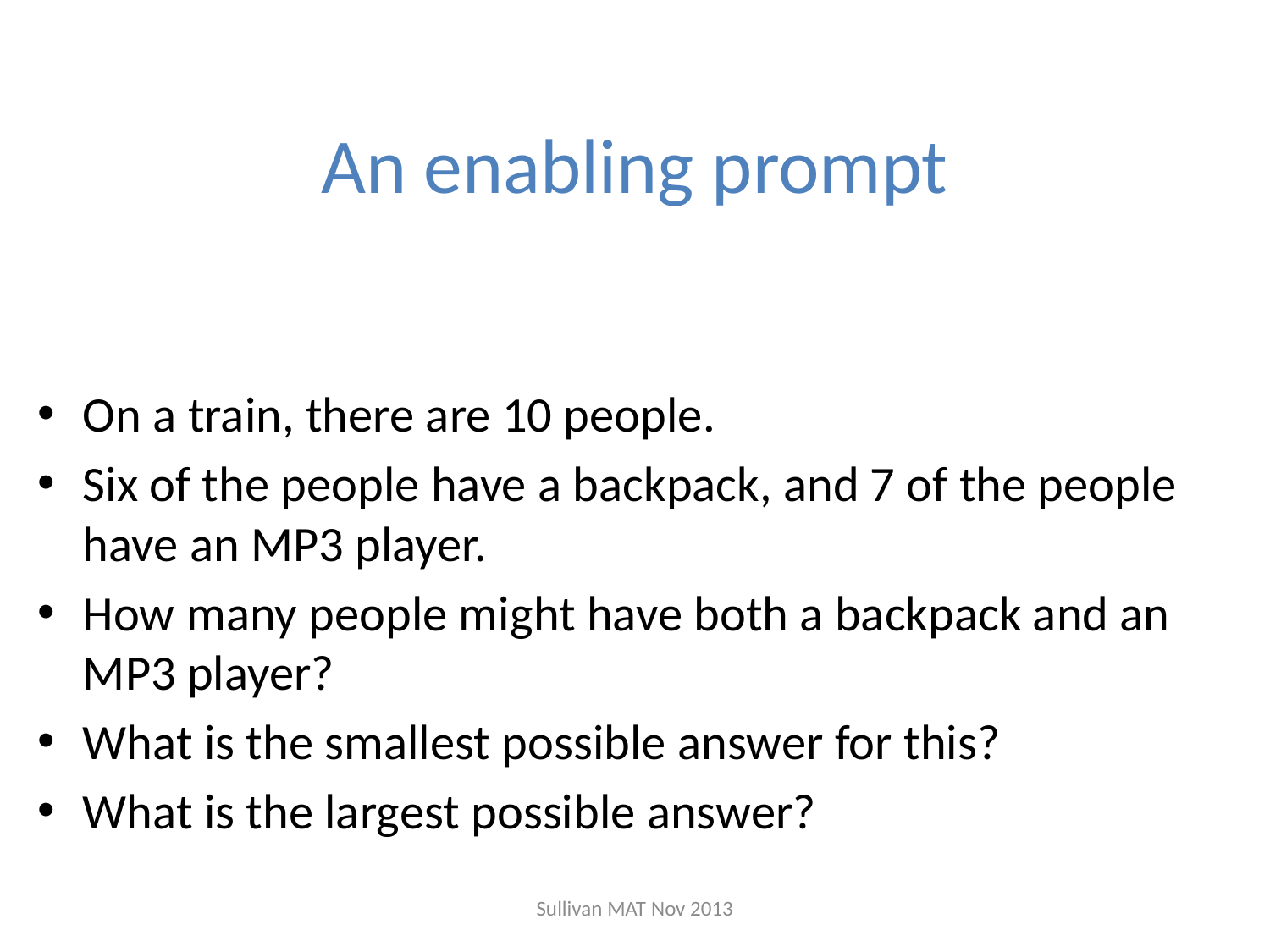

# An enabling prompt
On a train, there are 10 people.
Six of the people have a backpack, and 7 of the people have an MP3 player.
How many people might have both a backpack and an MP3 player?
What is the smallest possible answer for this?
What is the largest possible answer?

Sullivan MAT Nov 2013